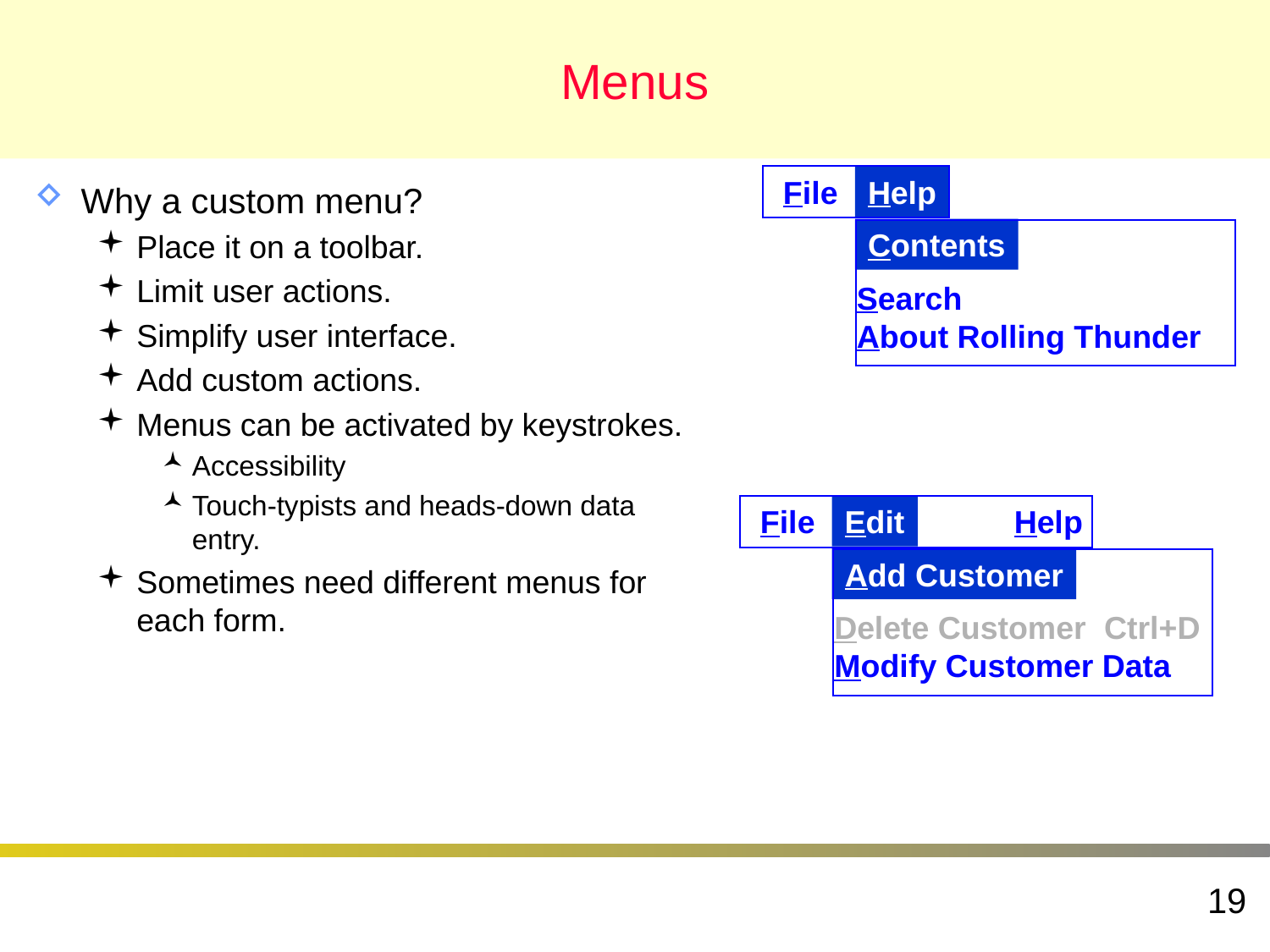

# Menus
File
Help

Why a custom menu?
Place it on a toolbar.
Limit user actions.
Simplify user interface.
Add custom actions.
Menus can be activated by keystrokes.
Accessibility
Touch-typists and heads-down data entry.
Sometimes need different menus for each form.
Contents

Search
About Rolling Thunder
File		Help
Edit

Add Customer

Delete Customer	Ctrl+D
Modify Customer Data
19